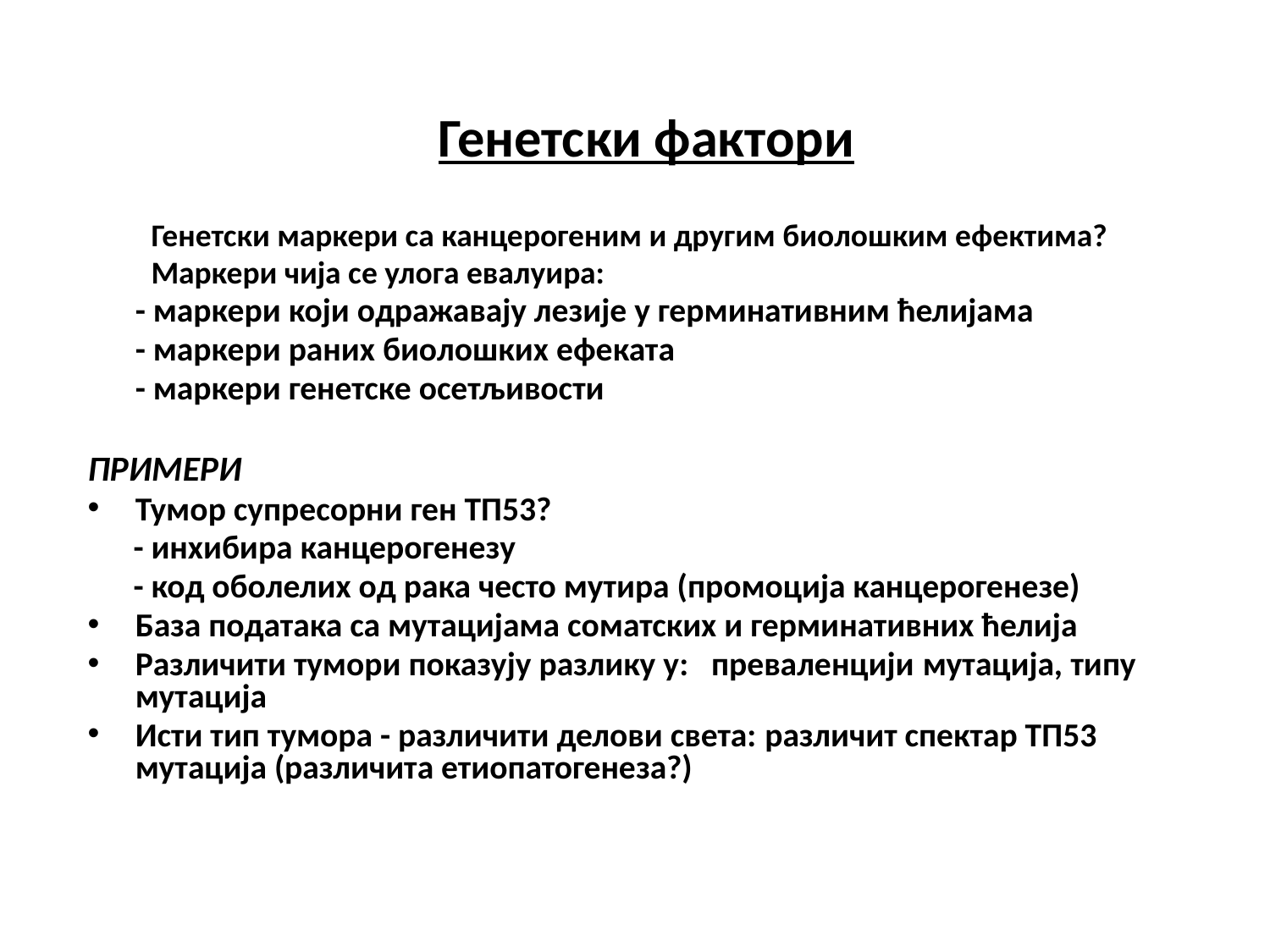

# Генетски фактори
Генетски маркери са канцерогеним и другим биолошким ефектима?
Маркери чија се улога евалуира:
	- маркери који одражавају лезије у герминативним ћелијама
	- маркери раних биолошких ефеката
	- маркери генетске осетљивости

ПРИМЕРИ
Тумор супресорни ген ТП53?
      - инхибира канцерогенезу
      - код оболелих од рака често мутира (промоција канцерогенезе)
База података са мутацијама соматских и герминативних ћелија
Различити тумори показују разлику у:   преваленцији мутација, типу мутација
Исти тип тумора - различити делови света: различит спектар ТП53 мутација (различита етиопатогенеза?)